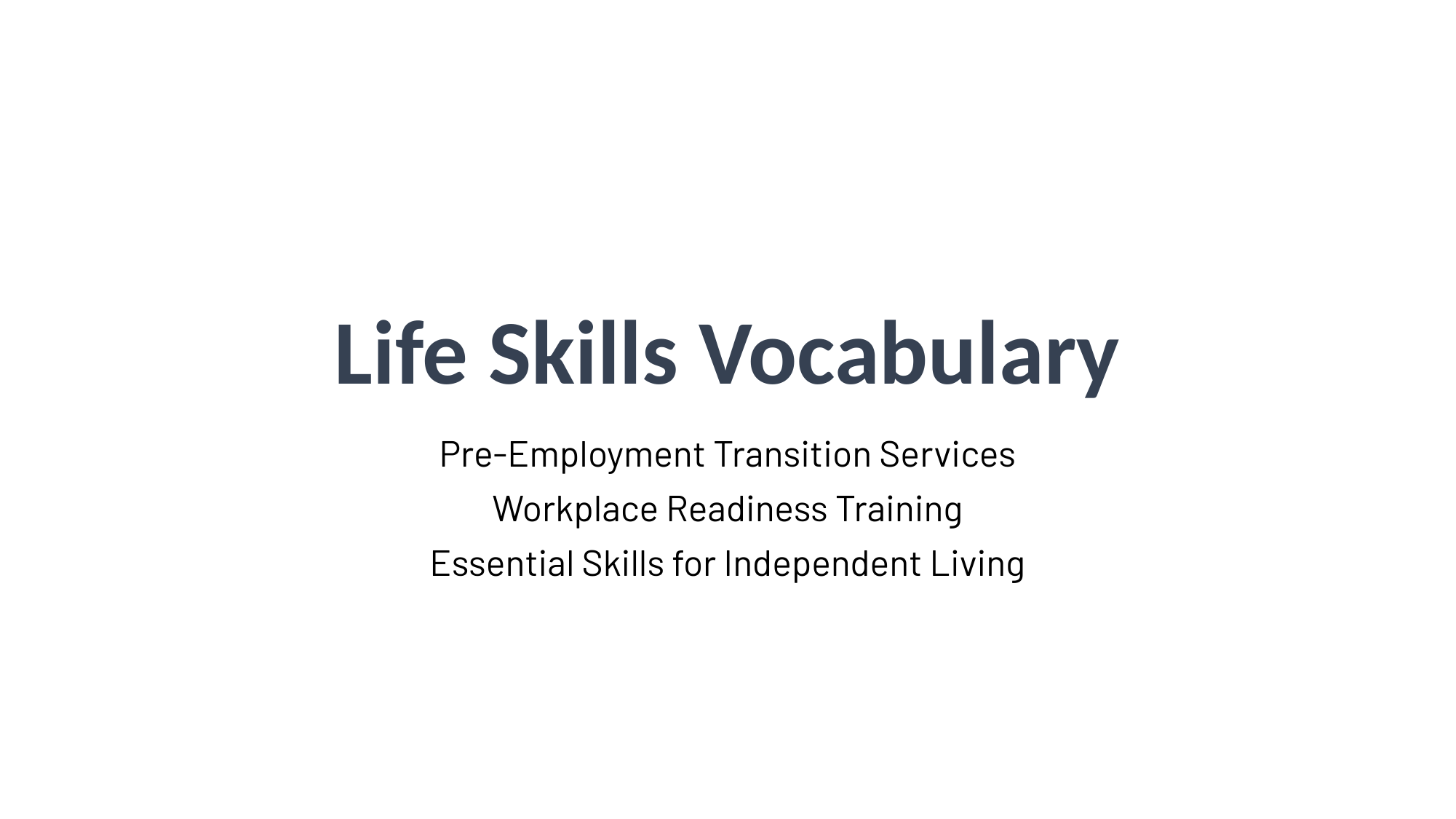

# Life Skills Vocabulary
Pre-Employment Transition Services
Workplace Readiness Training
Essential Skills for Independent Living